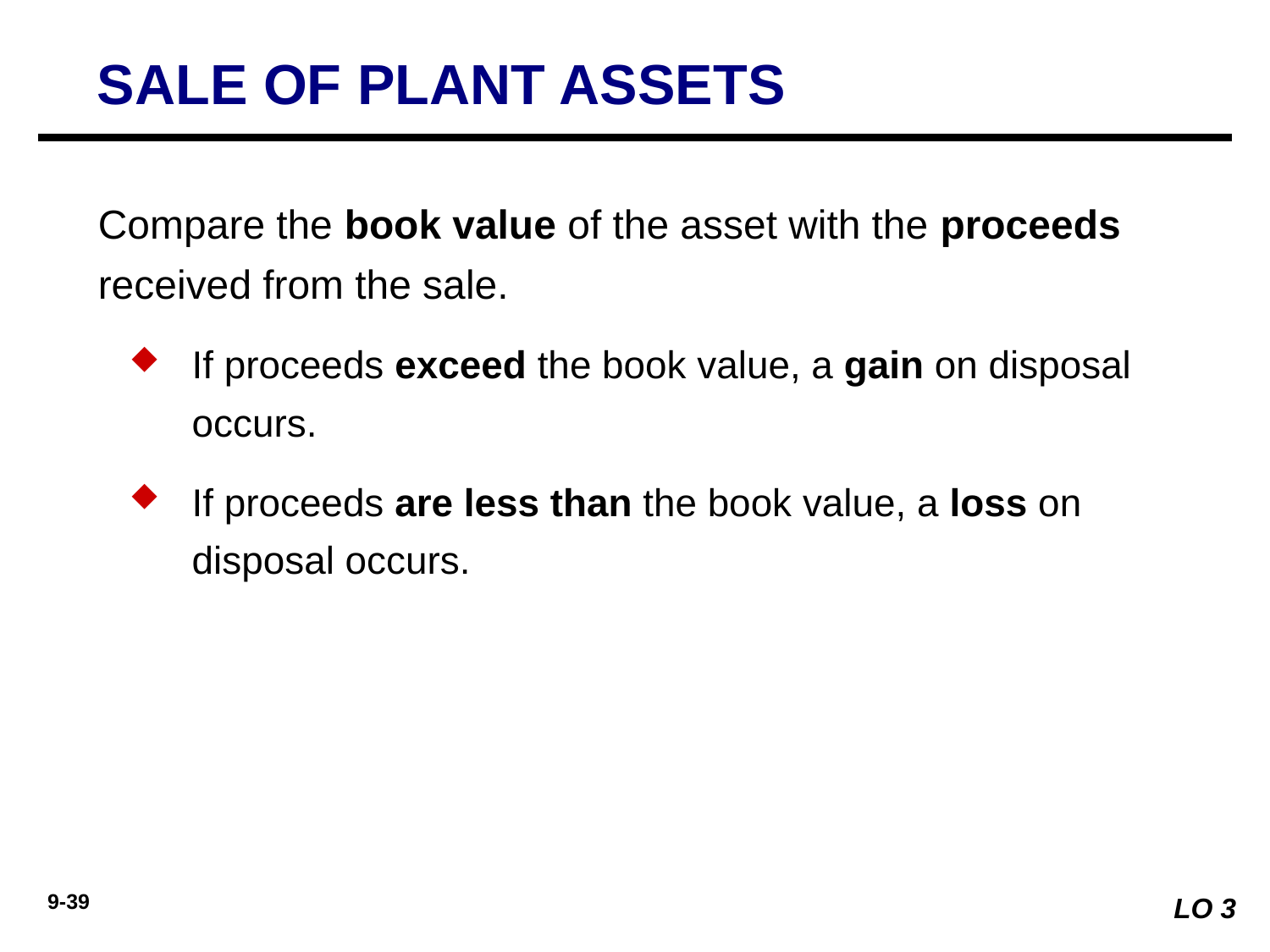

SALE OF PLANT ASSETS

Compare the book value of the asset with the proceeds received from the sale.
If proceeds exceed the book value, a gain on disposal occurs.
If proceeds are less than the book value, a loss on disposal occurs.
LO 3